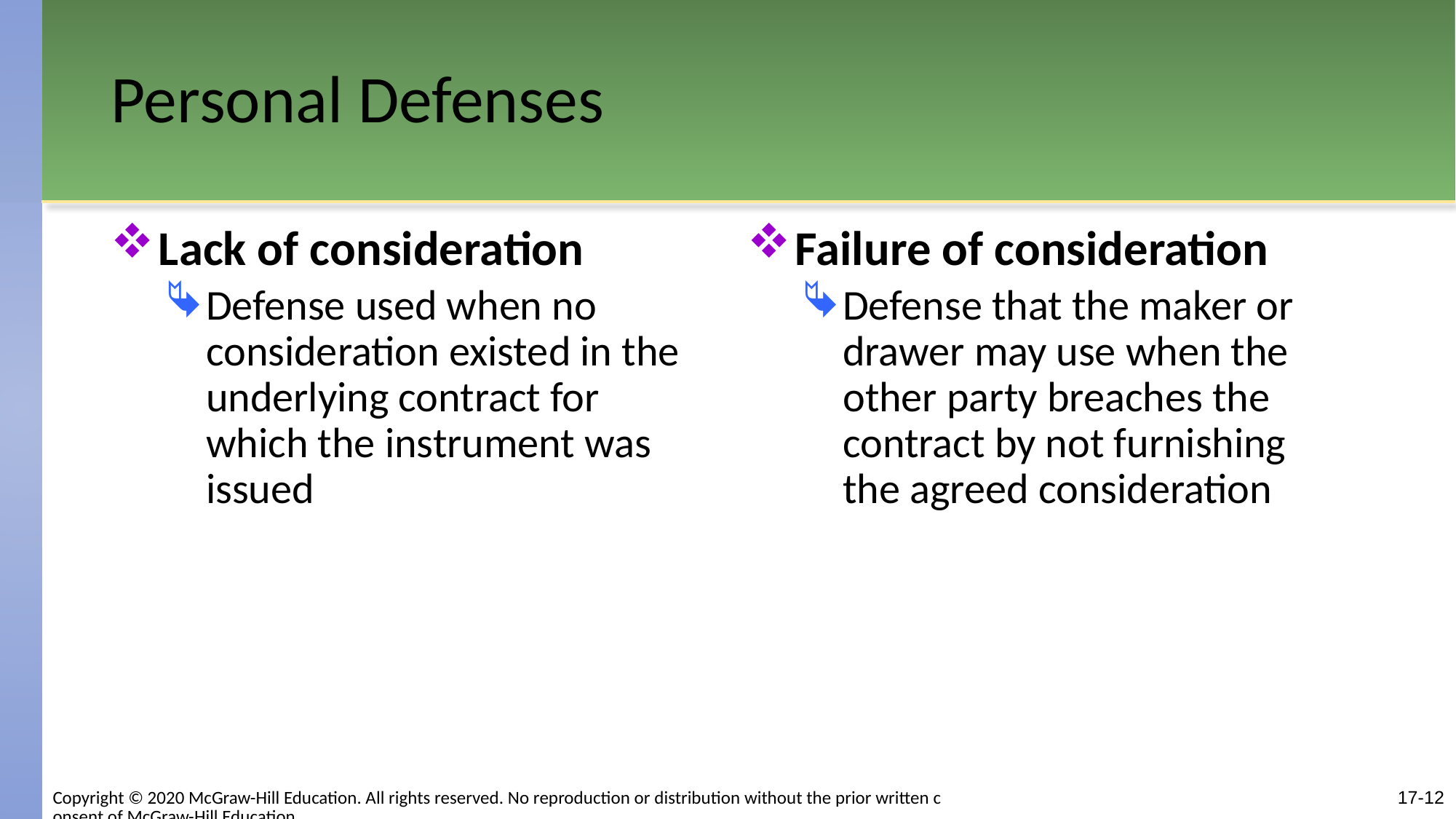

# Personal Defenses
Lack of consideration
Defense used when no consideration existed in the underlying contract for which the instrument was issued
Failure of consideration
Defense that the maker or drawer may use when the other party breaches the contract by not furnishing the agreed consideration

17-12
Copyright © 2020 McGraw-Hill Education. All rights reserved. No reproduction or distribution without the prior written consent of McGraw-Hill Education.